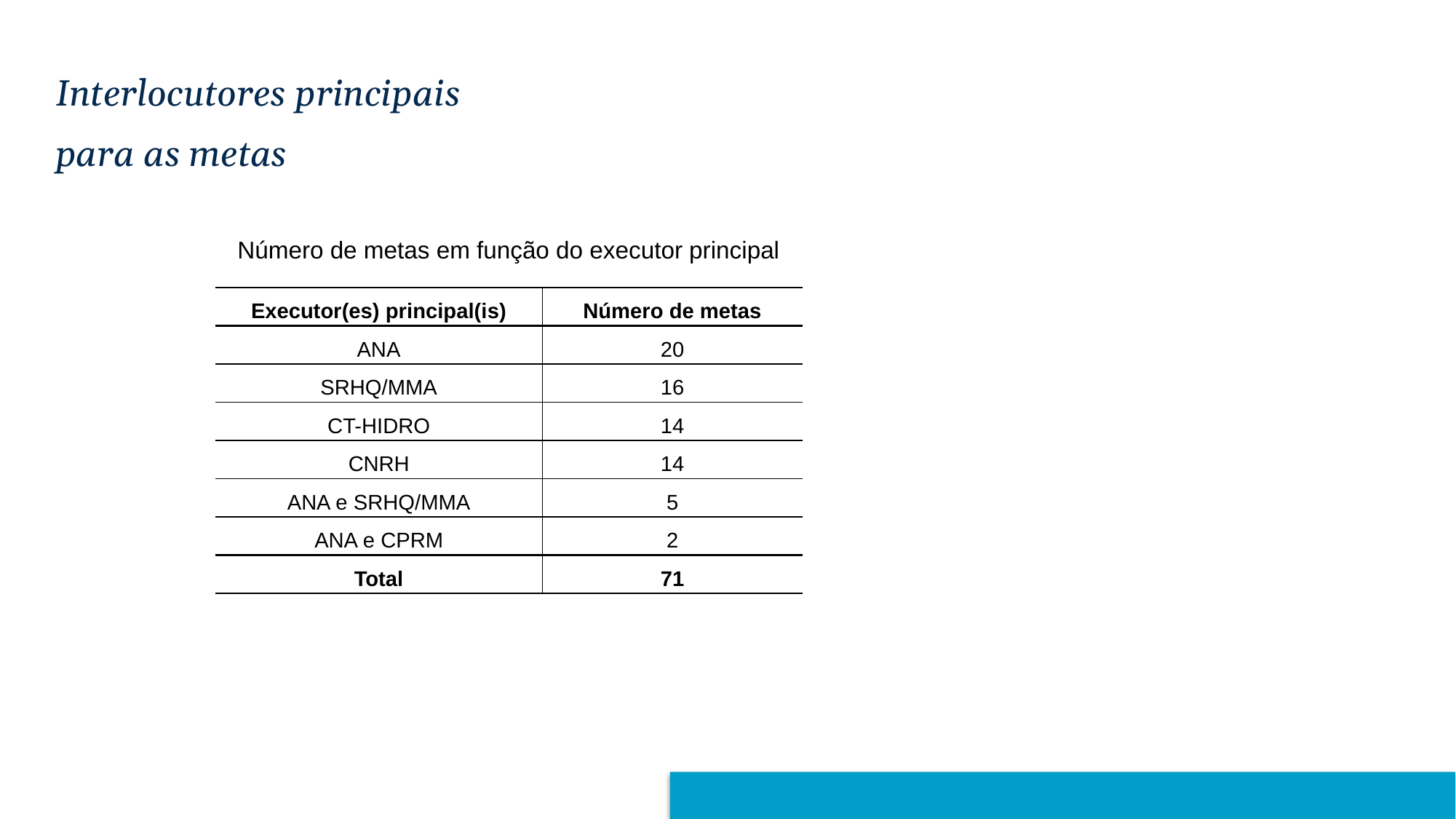

Interlocutores principais para as metas
Número de metas em função do executor principal

| Executor(es) principal(is) | Número de metas |
| --- | --- |
| ANA | 20 |
| SRHQ/MMA | 16 |
| CT-HIDRO | 14 |
| CNRH | 14 |
| ANA e SRHQ/MMA | 5 |
| ANA e CPRM | 2 |
| Total | 71 |